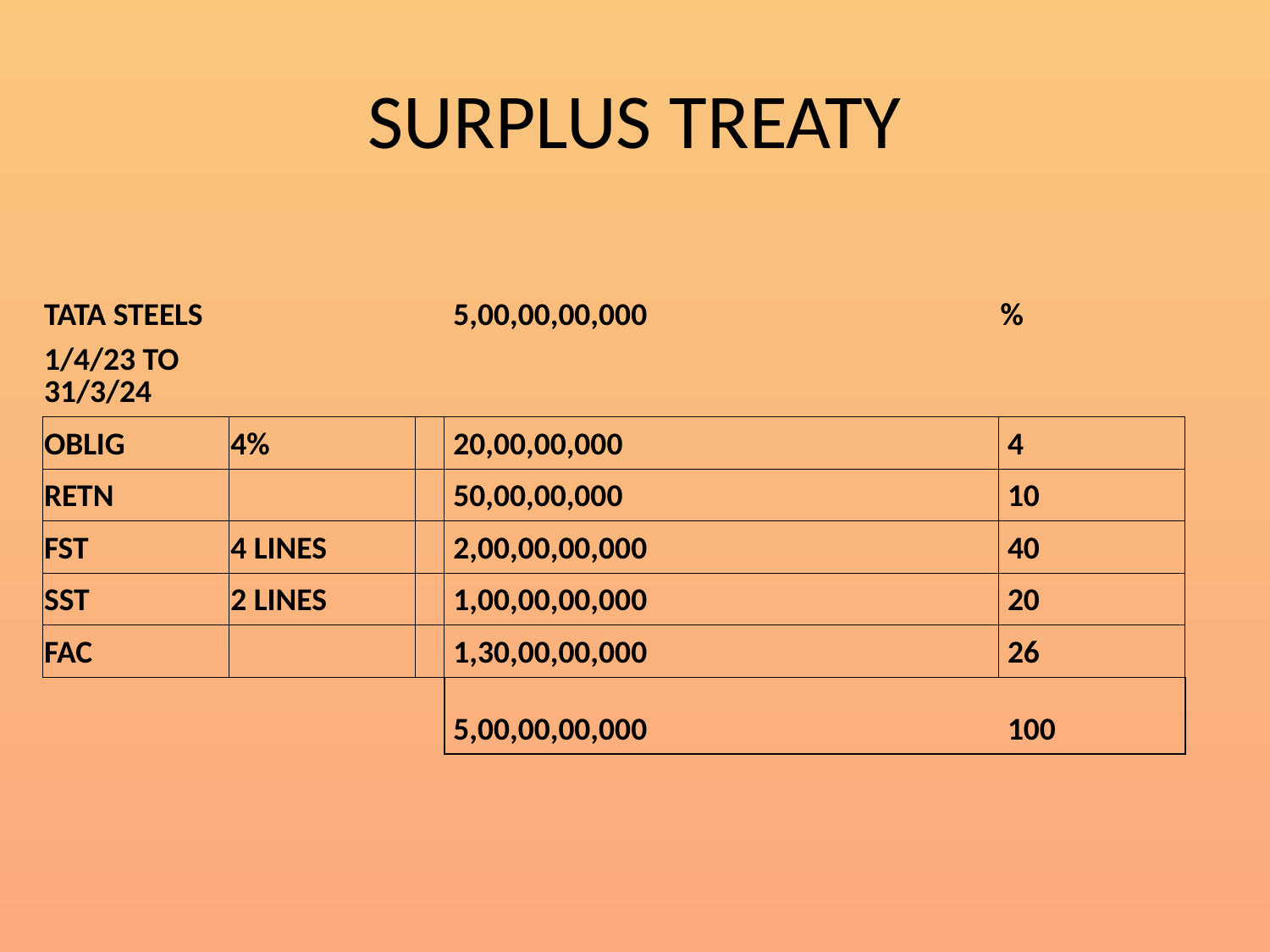

# SURPLUS TREATY
|  |  |  |  |  |
| --- | --- | --- | --- | --- |
| TATA STEELS |  |  | 5,00,00,00,000 | % |
| 1/4/23 TO 31/3/24 |  |  |  |  |
| OBLIG | 4% |  | 20,00,00,000 | 4 |
| RETN |  |  | 50,00,00,000 | 10 |
| FST | 4 LINES |  | 2,00,00,00,000 | 40 |
| SST | 2 LINES |  | 1,00,00,00,000 | 20 |
| FAC |  |  | 1,30,00,00,000 | 26 |
|  |  |  | 5,00,00,00,000 | 100 |
|  |  |  |  |  |